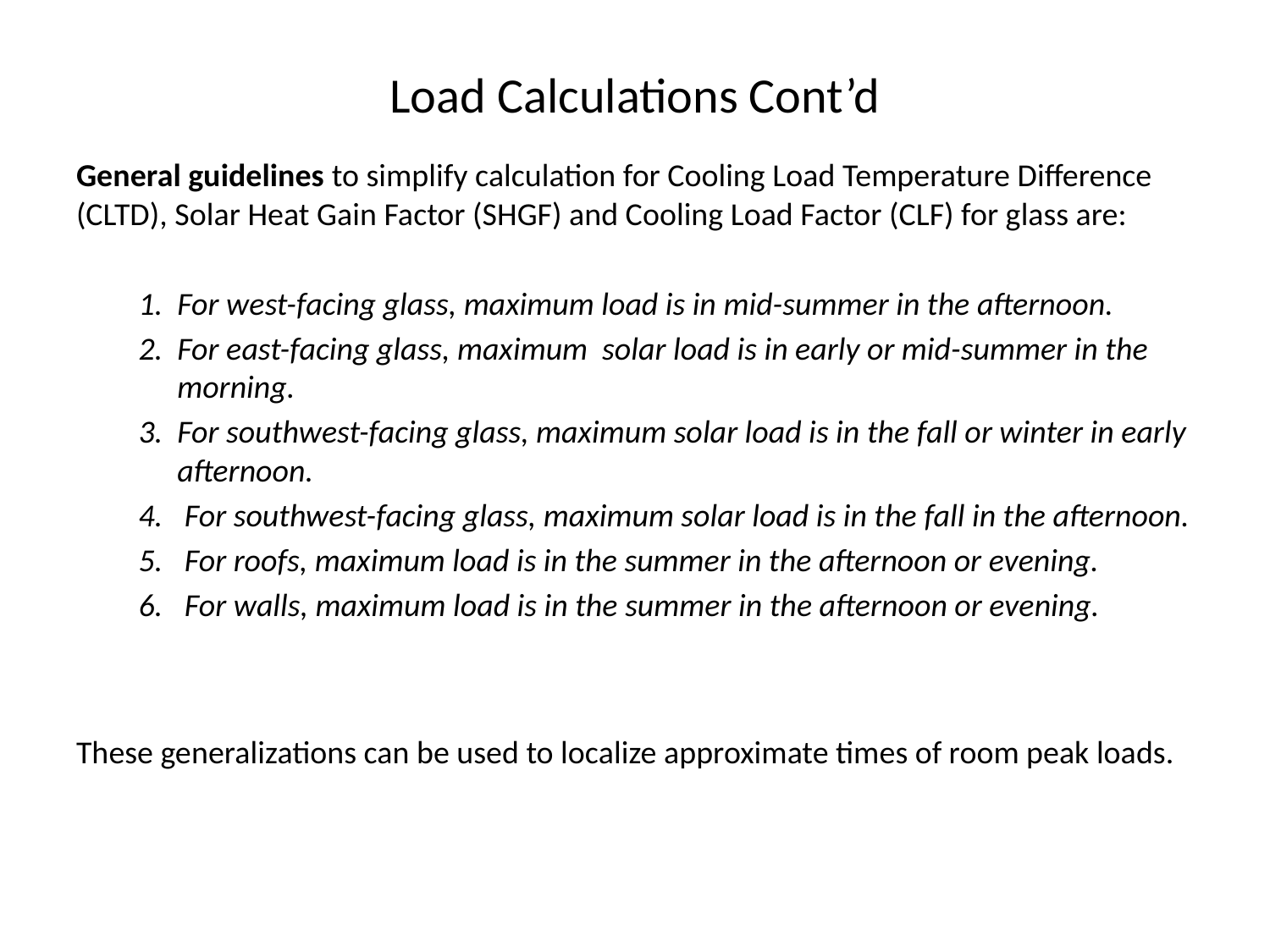

# Load Calculations Cont’d
General guidelines to simplify calculation for Cooling Load Temperature Difference (CLTD), Solar Heat Gain Factor (SHGF) and Cooling Load Factor (CLF) for glass are:

For west-facing glass, maximum load is in mid-summer in the afternoon.
For east-facing glass, maximum  solar load is in early or mid-summer in the morning.
For southwest-facing glass, maximum solar load is in the fall or winter in early afternoon.
 For southwest-facing glass, maximum solar load is in the fall in the afternoon.
 For roofs, maximum load is in the summer in the afternoon or evening.
 For walls, maximum load is in the summer in the afternoon or evening.

These generalizations can be used to localize approximate times of room peak loads.